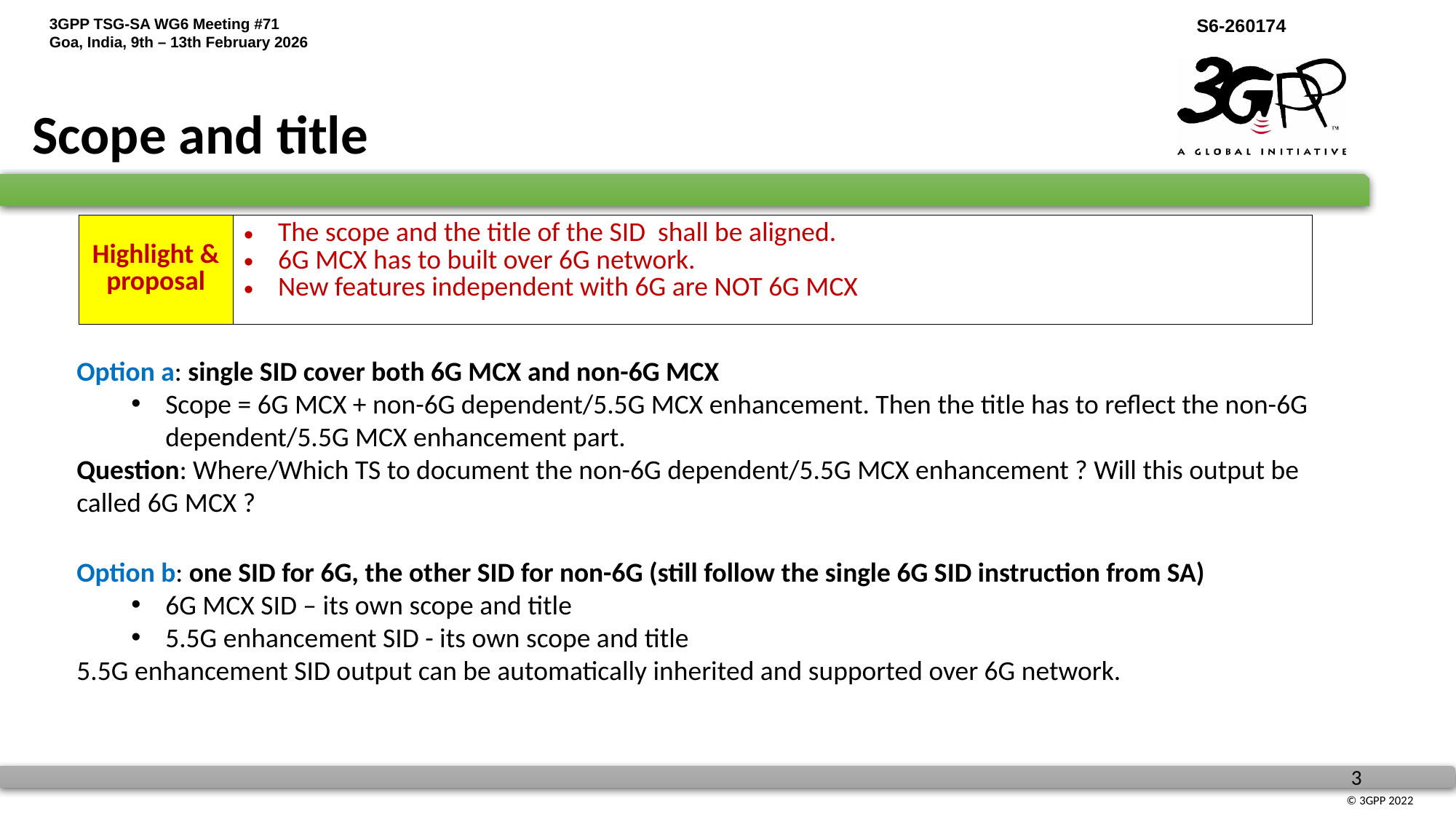

# Scope and title
| Highlight & proposal | The scope and the title of the SID shall be aligned. 6G MCX has to built over 6G network. New features independent with 6G are NOT 6G MCX |
| --- | --- |
Option a: single SID cover both 6G MCX and non-6G MCX
Scope = 6G MCX + non-6G dependent/5.5G MCX enhancement. Then the title has to reflect the non-6G dependent/5.5G MCX enhancement part.
Question: Where/Which TS to document the non-6G dependent/5.5G MCX enhancement ? Will this output be called 6G MCX ?
Option b: one SID for 6G, the other SID for non-6G (still follow the single 6G SID instruction from SA)
6G MCX SID – its own scope and title
5.5G enhancement SID - its own scope and title
5.5G enhancement SID output can be automatically inherited and supported over 6G network.